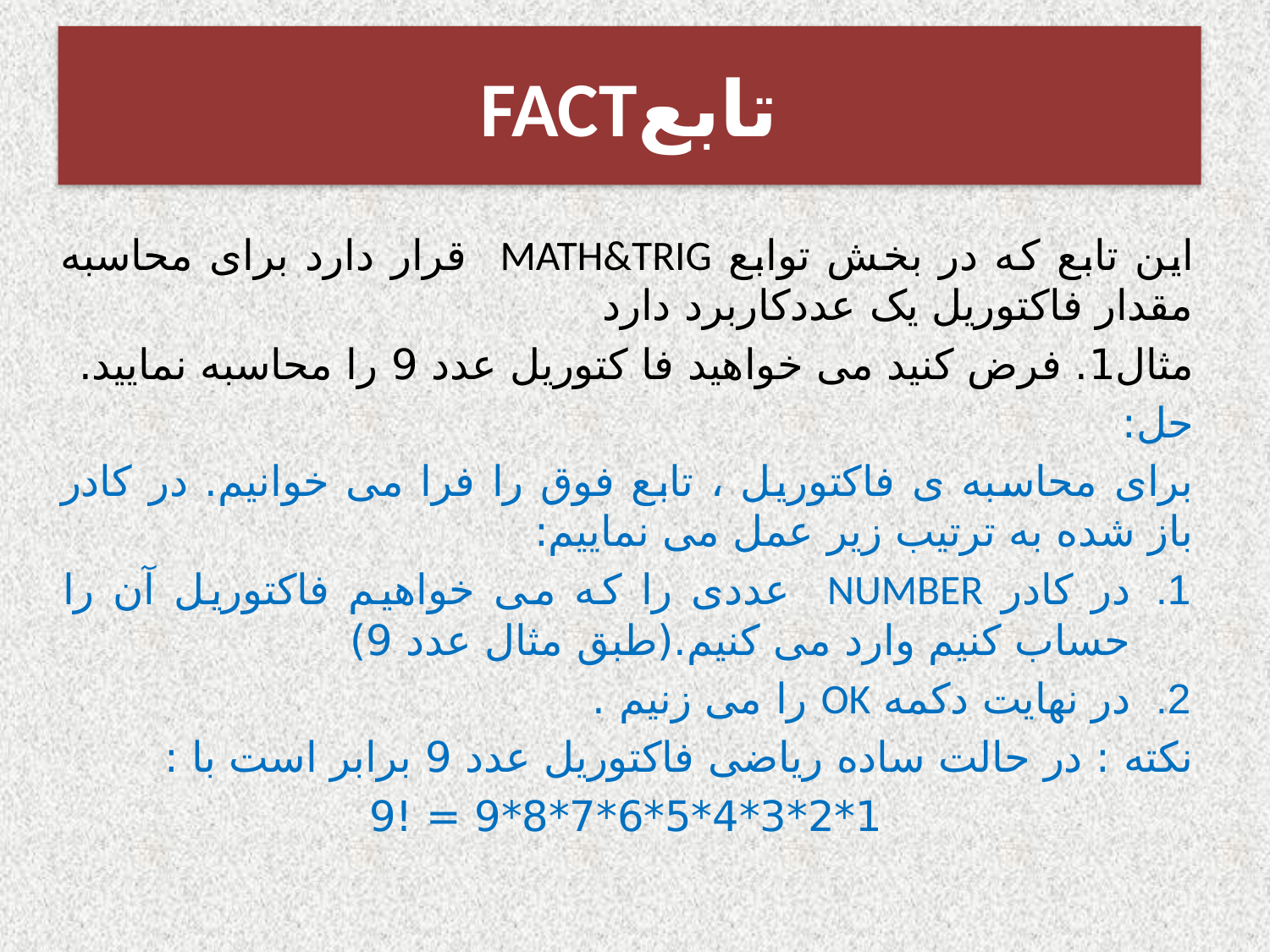

# FACTتابع
این تابع که در بخش توابع MATH&TRIG  قرار دارد برای محاسبه مقدار فاکتوریل یک عددکاربرد دارد
مثال1. فرض کنید می خواهید فا کتوریل عدد 9 را محاسبه نمایید.
حل:
برای محاسبه ی فاکتوریل ، تابع فوق را فرا می خوانیم. در کادر باز شده به ترتیب زیر عمل می نماییم:
در کادر NUMBER  عددی را که می خواهیم فاکتوریل آن را حساب کنیم وارد می کنیم.(طبق مثال عدد 9)
در نهایت دکمه OK را می زنیم .
نکته : در حالت ساده ریاضی فاکتوریل عدد 9 برابر است با :
1*2*3*4*5*6*7*8*9 = !9